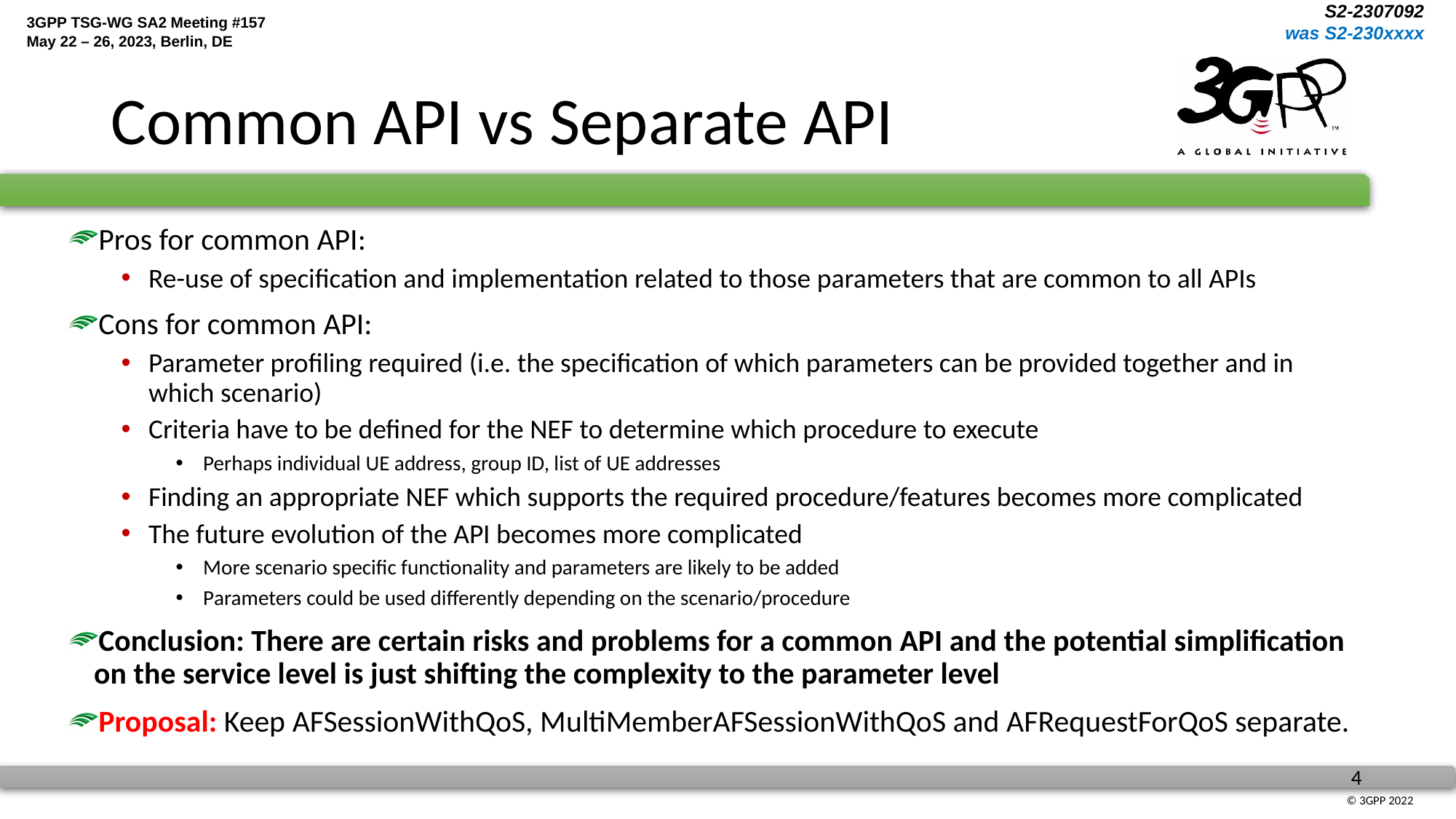

# Common API vs Separate API
Pros for common API:
Re-use of specification and implementation related to those parameters that are common to all APIs
Cons for common API:
Parameter profiling required (i.e. the specification of which parameters can be provided together and in which scenario)
Criteria have to be defined for the NEF to determine which procedure to execute
Perhaps individual UE address, group ID, list of UE addresses
Finding an appropriate NEF which supports the required procedure/features becomes more complicated
The future evolution of the API becomes more complicated
More scenario specific functionality and parameters are likely to be added
Parameters could be used differently depending on the scenario/procedure
Conclusion: There are certain risks and problems for a common API and the potential simplification on the service level is just shifting the complexity to the parameter level
Proposal: Keep AFSessionWithQoS, MultiMemberAFSessionWithQoS and AFRequestForQoS separate.